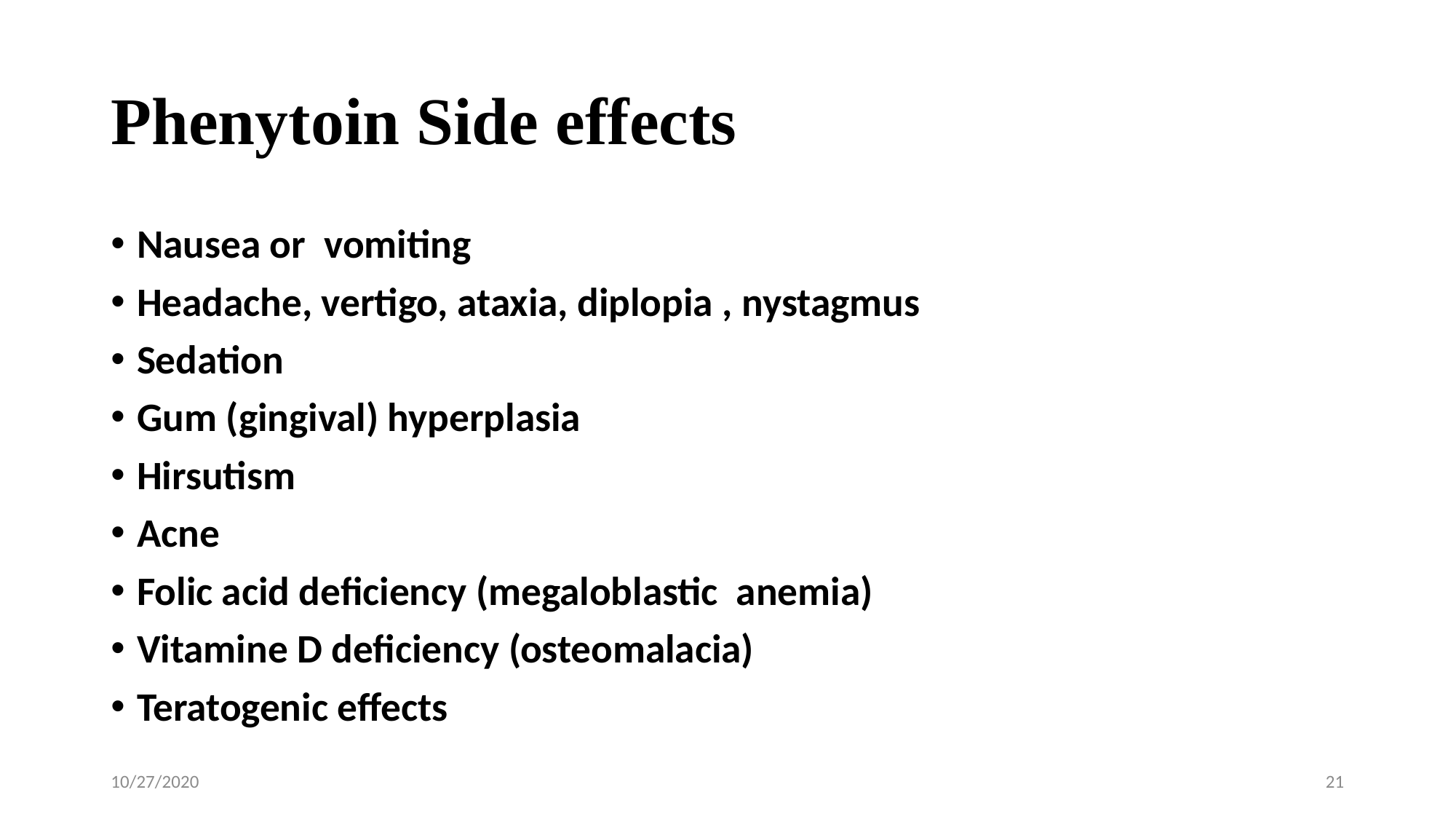

# Phenytoin Side effects
Nausea or  vomiting
Headache, vertigo, ataxia, diplopia , nystagmus
Sedation
Gum (gingival) hyperplasia
Hirsutism
Acne
Folic acid deficiency (megaloblastic  anemia)
Vitamine D deficiency (osteomalacia)
Teratogenic effects

10/27/2020
21